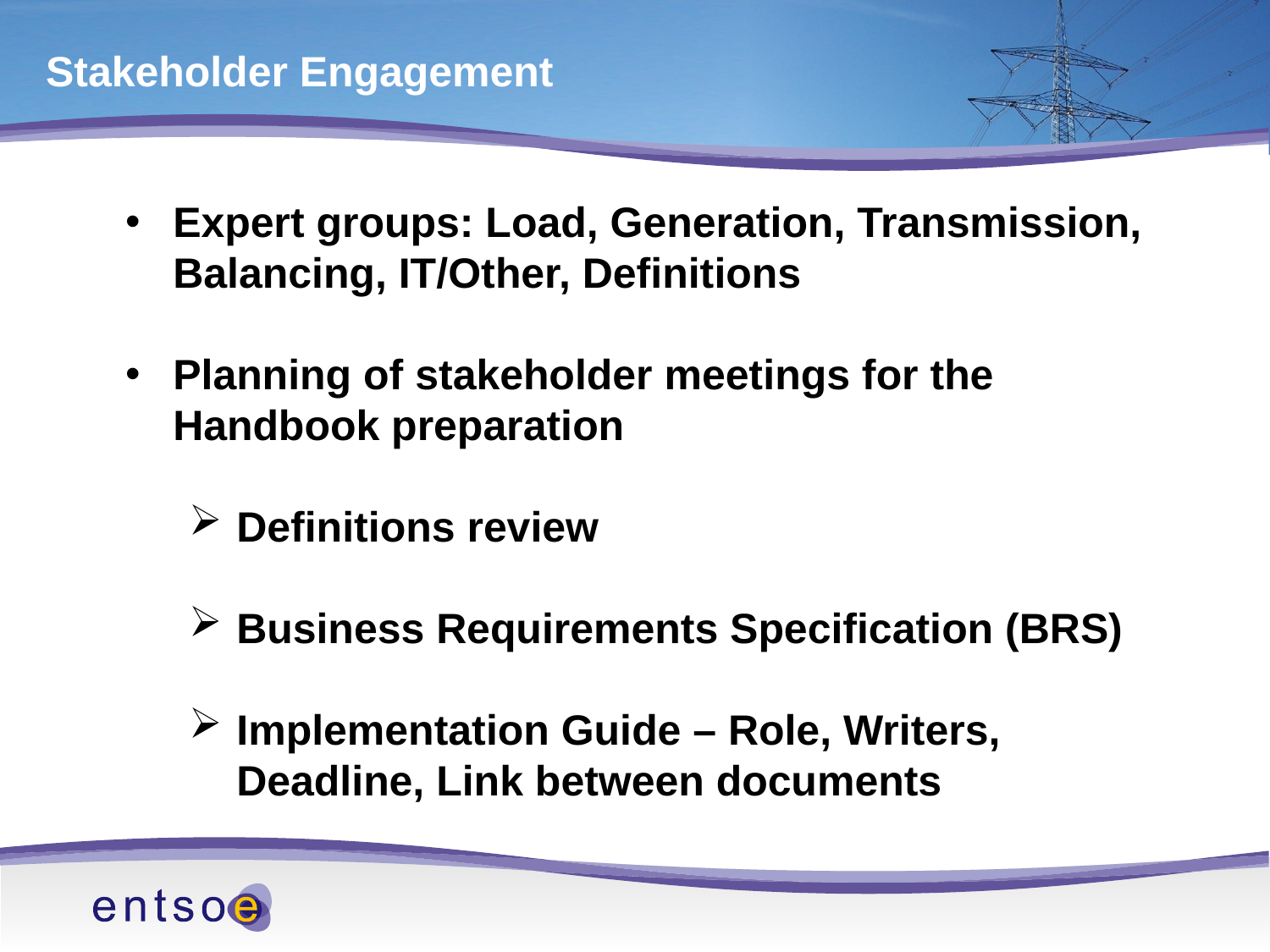

Stakeholder Engagement
Expert groups: Load, Generation, Transmission, Balancing, IT/Other, Definitions

Planning of stakeholder meetings for the Handbook preparation

Definitions review

Business Requirements Specification (BRS)

Implementation Guide – Role, Writers, Deadline, Link between documents